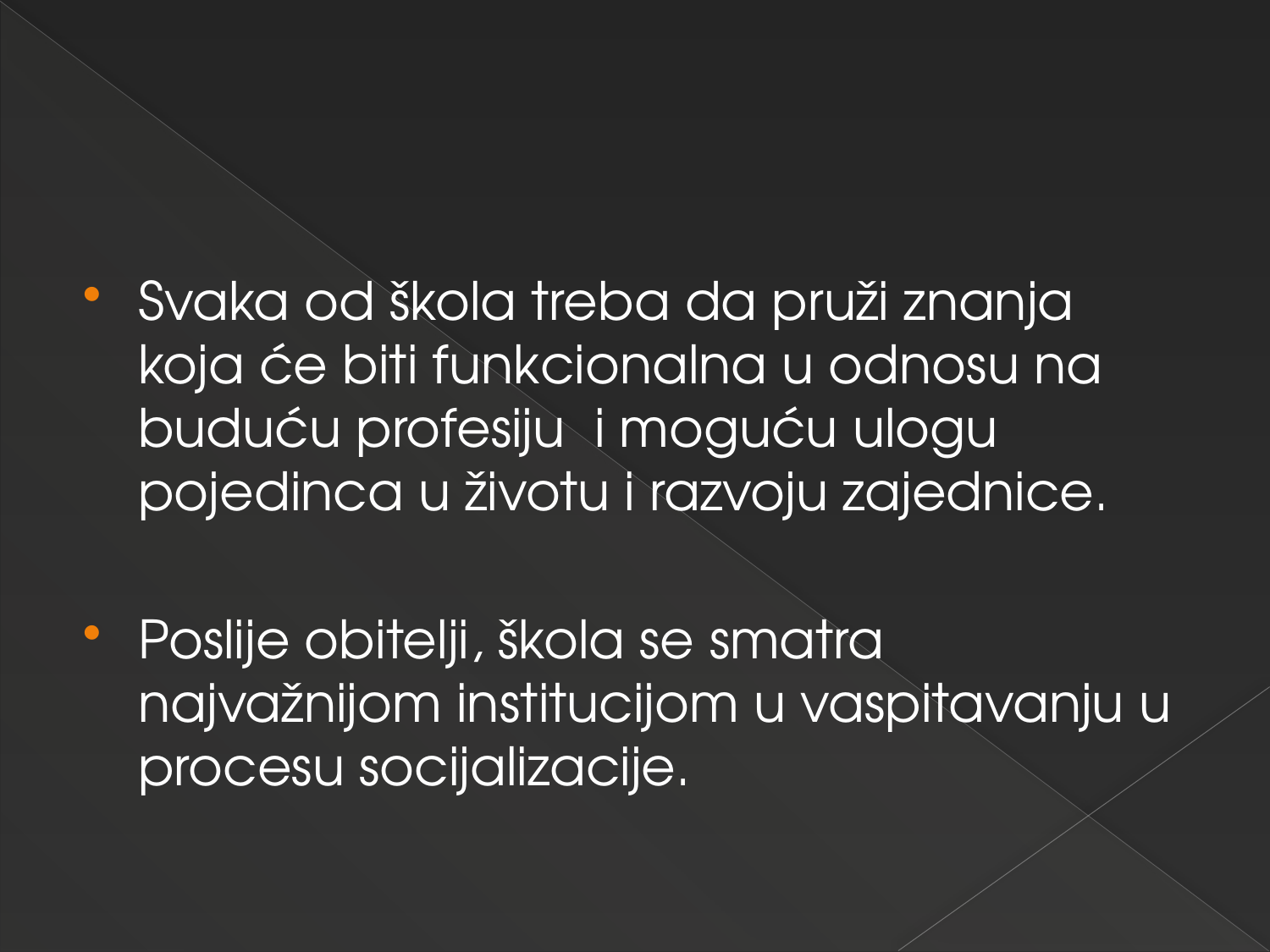

#
Svaka od škola treba da pruži znanja koja će biti funkcionalna u odnosu na buduću profesiju  i moguću ulogu pojedinca u životu i razvoju zajednice.

Poslije obitelji, škola se smatra najvažnijom institucijom u vaspitavanju u procesu socijalizacije.